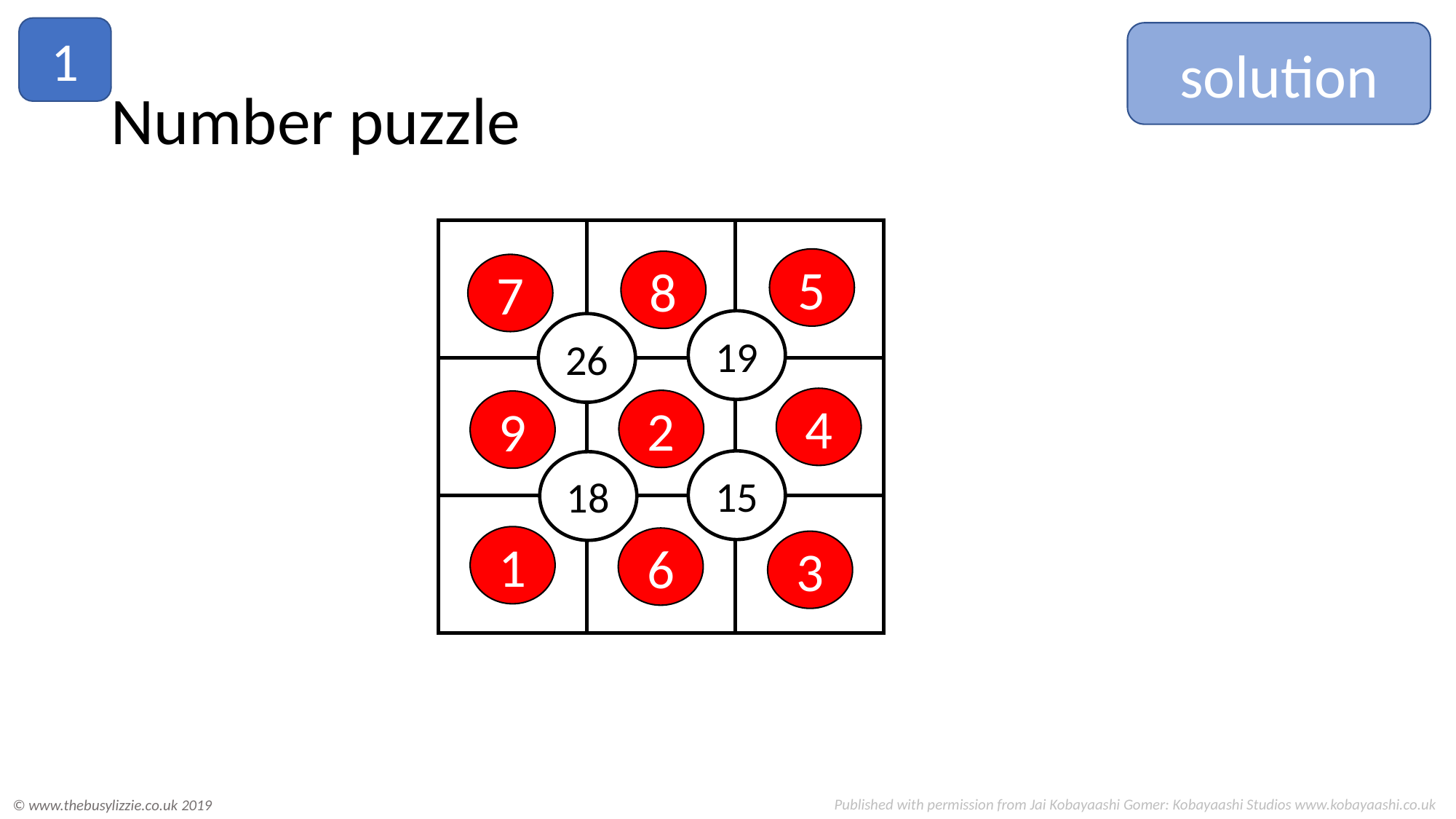

1
solution
# Number puzzle

19
26

15
18

5
8
7
4
2
9
1
6
3
Published with permission from Jai Kobayaashi Gomer: Kobayaashi Studios www.kobayaashi.co.uk
© www.thebusylizzie.co.uk 2019